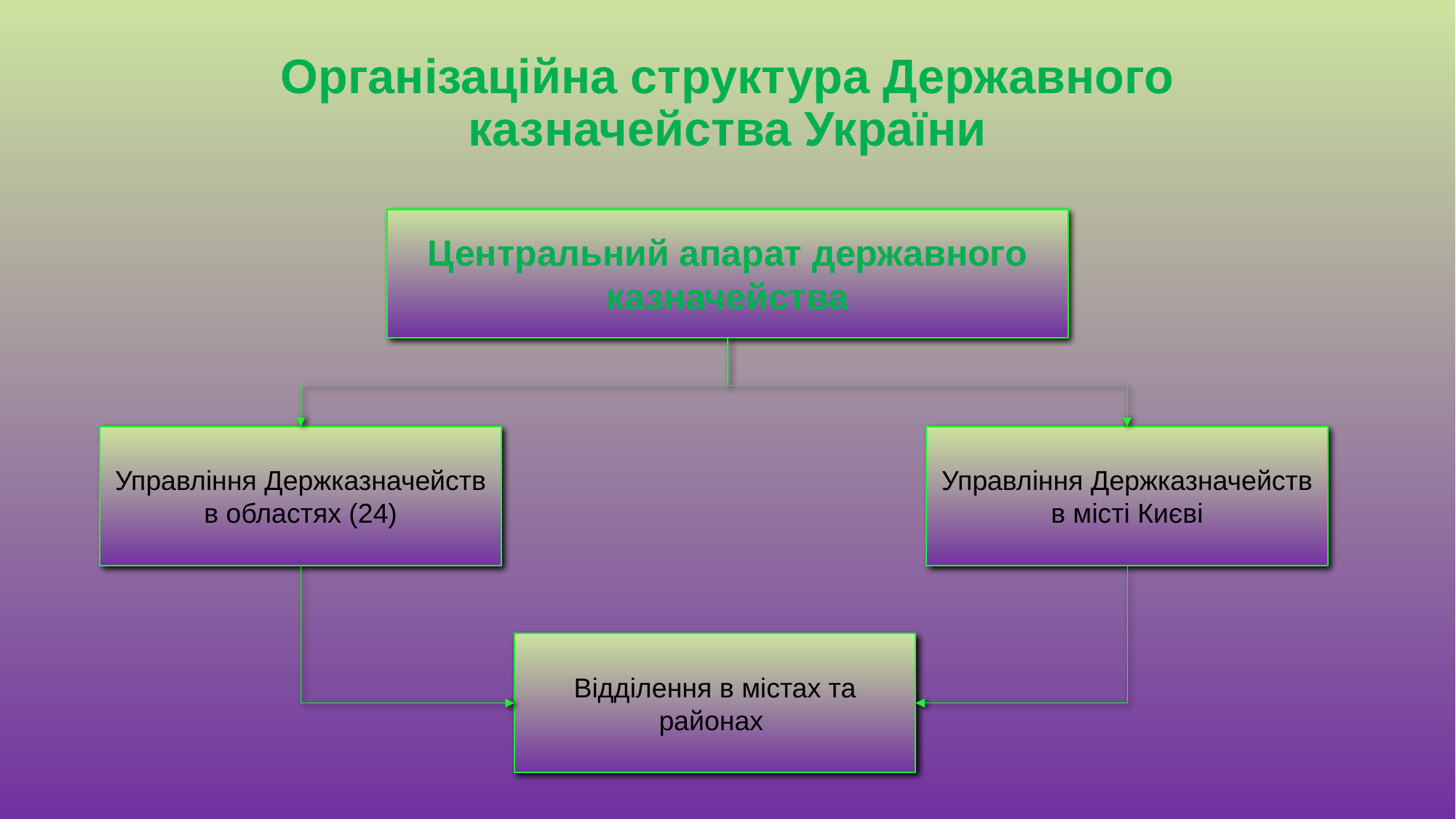

# Організаційна структура Державного казначейства України
Центральний апарат державного казначейства
Управління Держказначейств в областях (24)
Управління Держказначейств в місті Києві
Відділення в містах та районах